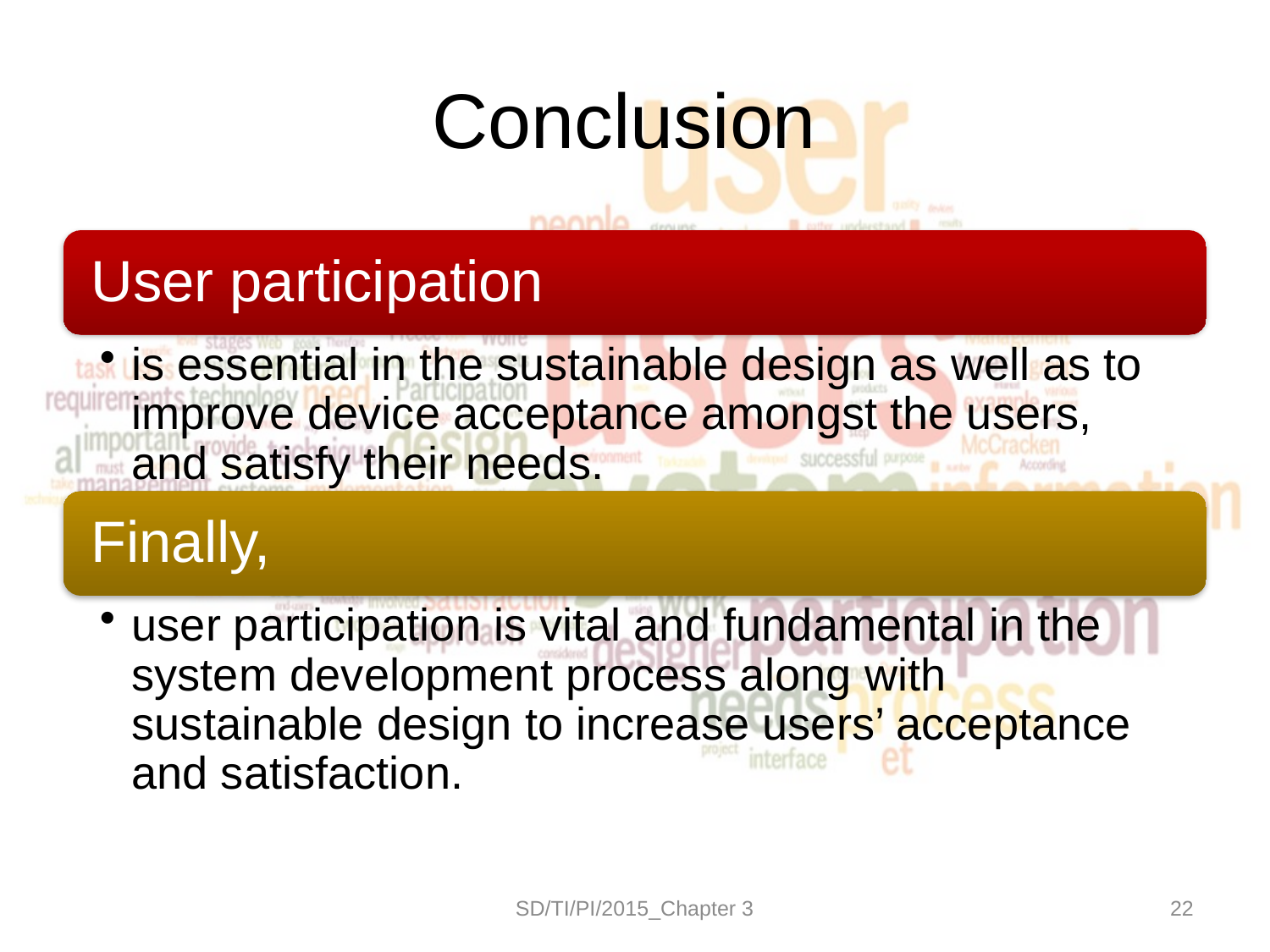

# Conclusion
User participation
is essential in the sustainable design as well as to improve device acceptance amongst the users, and satisfy their needs.
Finally,
user participation is vital and fundamental in the system development process along with sustainable design to increase users’ acceptance and satisfaction.
SD/TI/PI/2015_Chapter 3
22